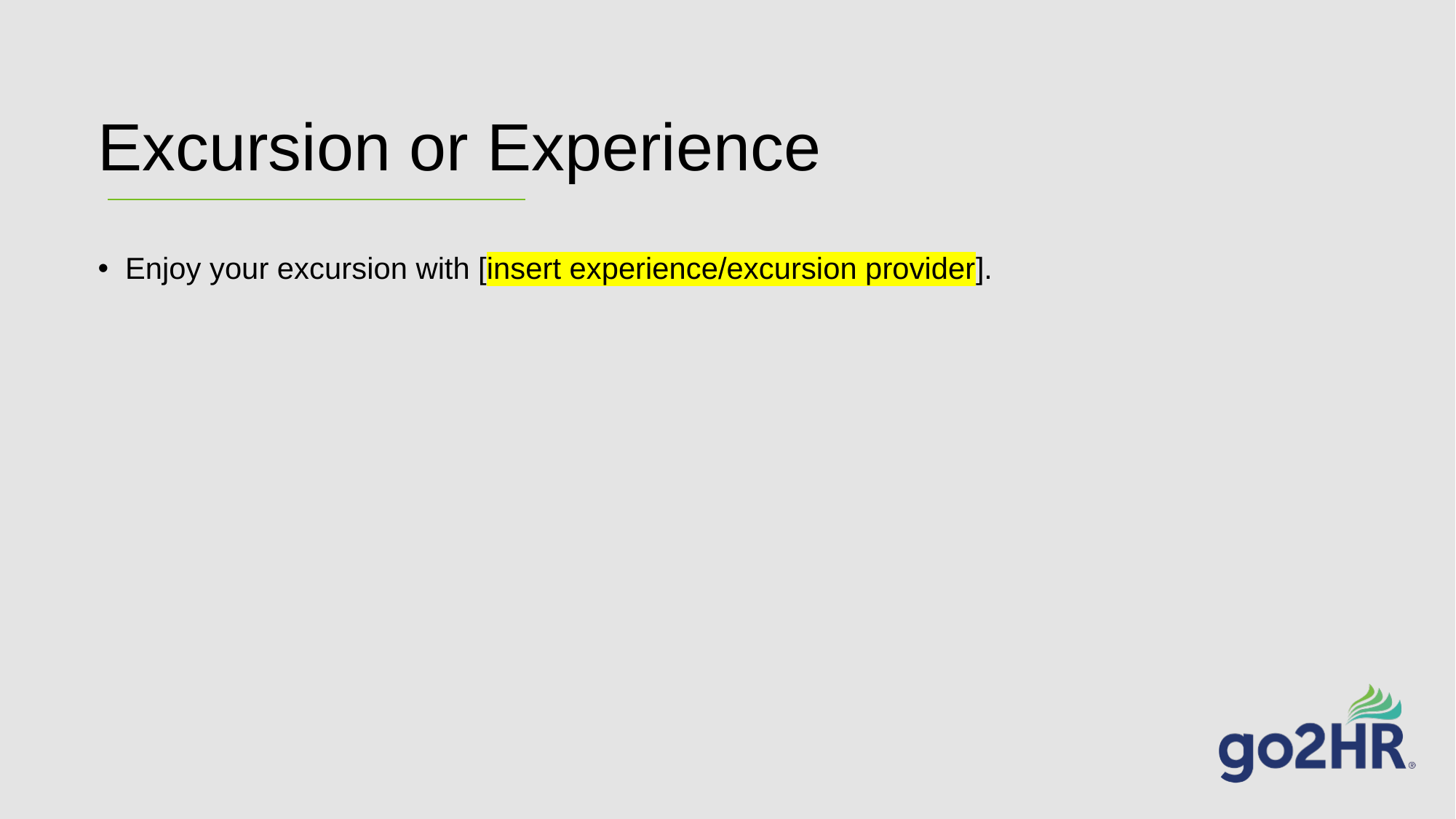

# Excursion or Experience
Enjoy your excursion with [insert experience/excursion provider].